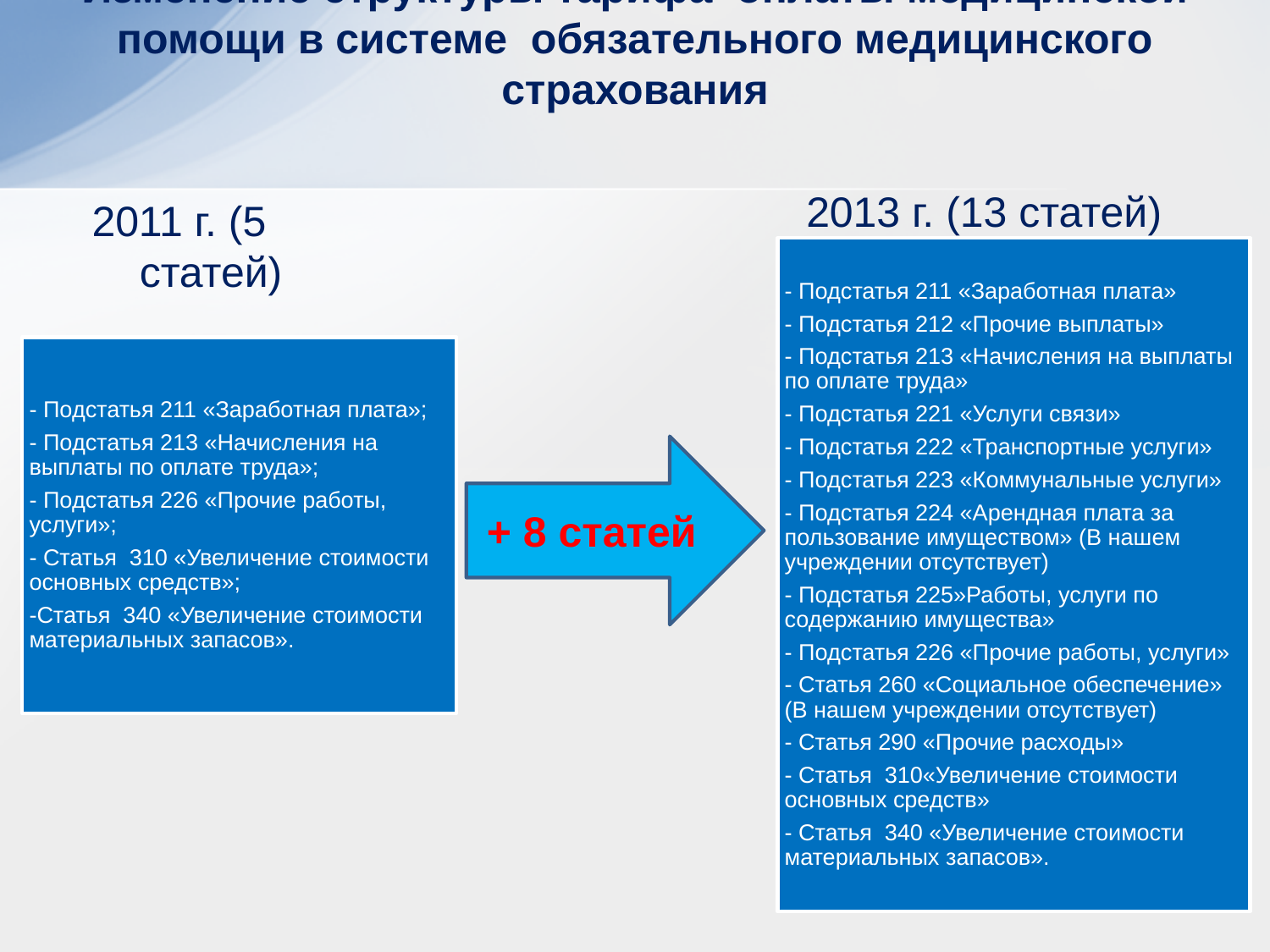

# Изменение структуры тарифа  оплаты медицинской помощи в системе  обязательного медицинского страхования
2013 г. (13 статей)
2011 г. (5 статей)
- Подстатья 211 «Заработная плата»;
- Подстатья 213 «Начисления на выплаты по оплате труда»;
- Подстатья 226 «Прочие работы, услуги»;
- Статья  310 «Увеличение стоимости основных средств»;
-Статья  340 «Увеличение стоимости материальных запасов».
- Подстатья 211 «Заработная плата»
- Подстатья 212 «Прочие выплаты»
- Подстатья 213 «Начисления на выплаты по оплате труда»
- Подстатья 221 «Услуги связи»
- Подстатья 222 «Транспортные услуги»
- Подстатья 223 «Коммунальные услуги»
- Подстатья 224 «Арендная плата за пользование имуществом» (В нашем учреждении отсутствует)
- Подстатья 225»Работы, услуги по содержанию имущества»
- Подстатья 226 «Прочие работы, услуги»
- Статья 260 «Социальное обеспечение» (В нашем учреждении отсутствует)
- Статья 290 «Прочие расходы»
- Статья  310«Увеличение стоимости основных средств»
- Статья  340 «Увеличение стоимости материальных запасов».
+ 8 статей
3